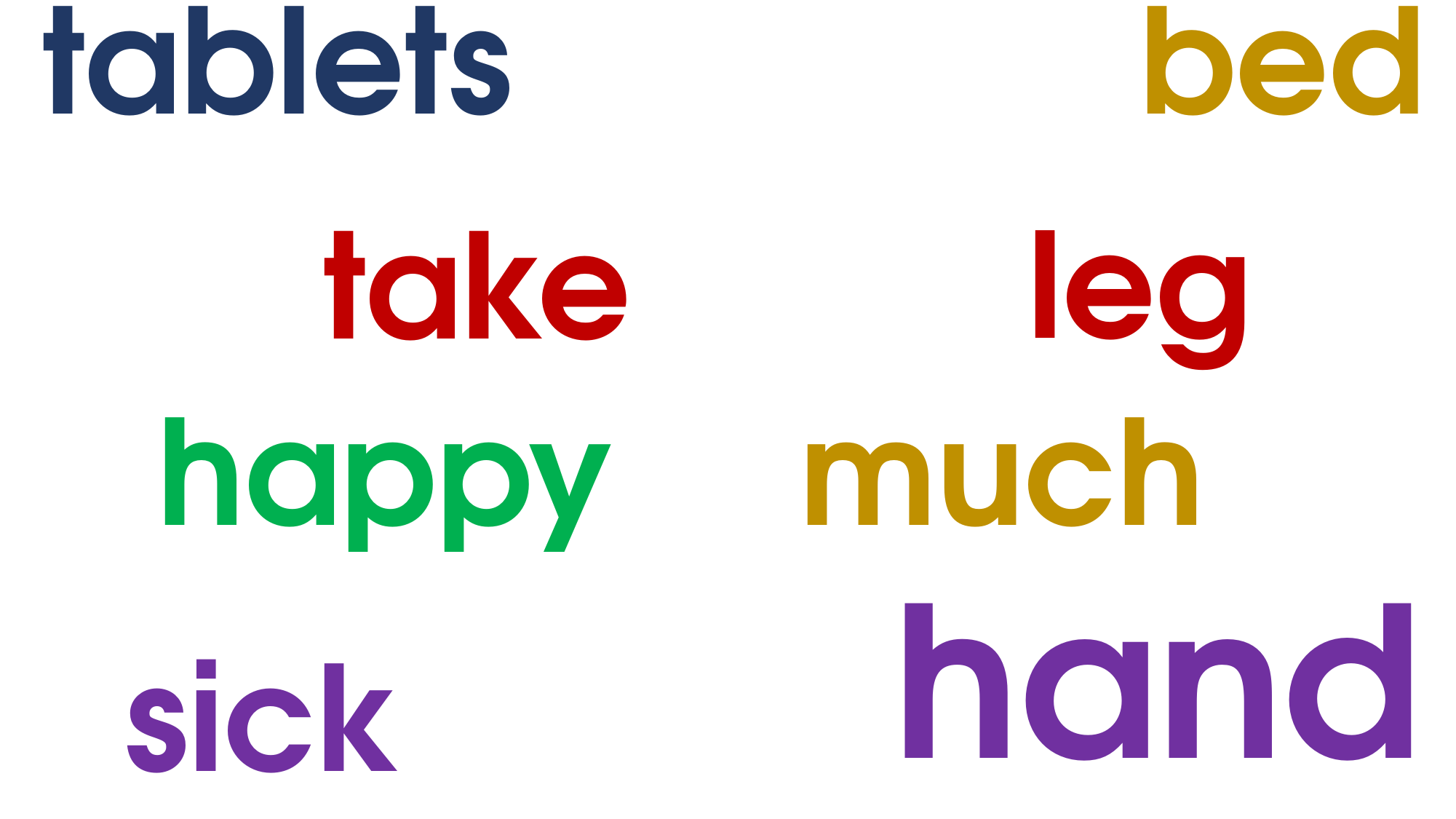

tablets
bed
leg
take
happy
much
hand
sick